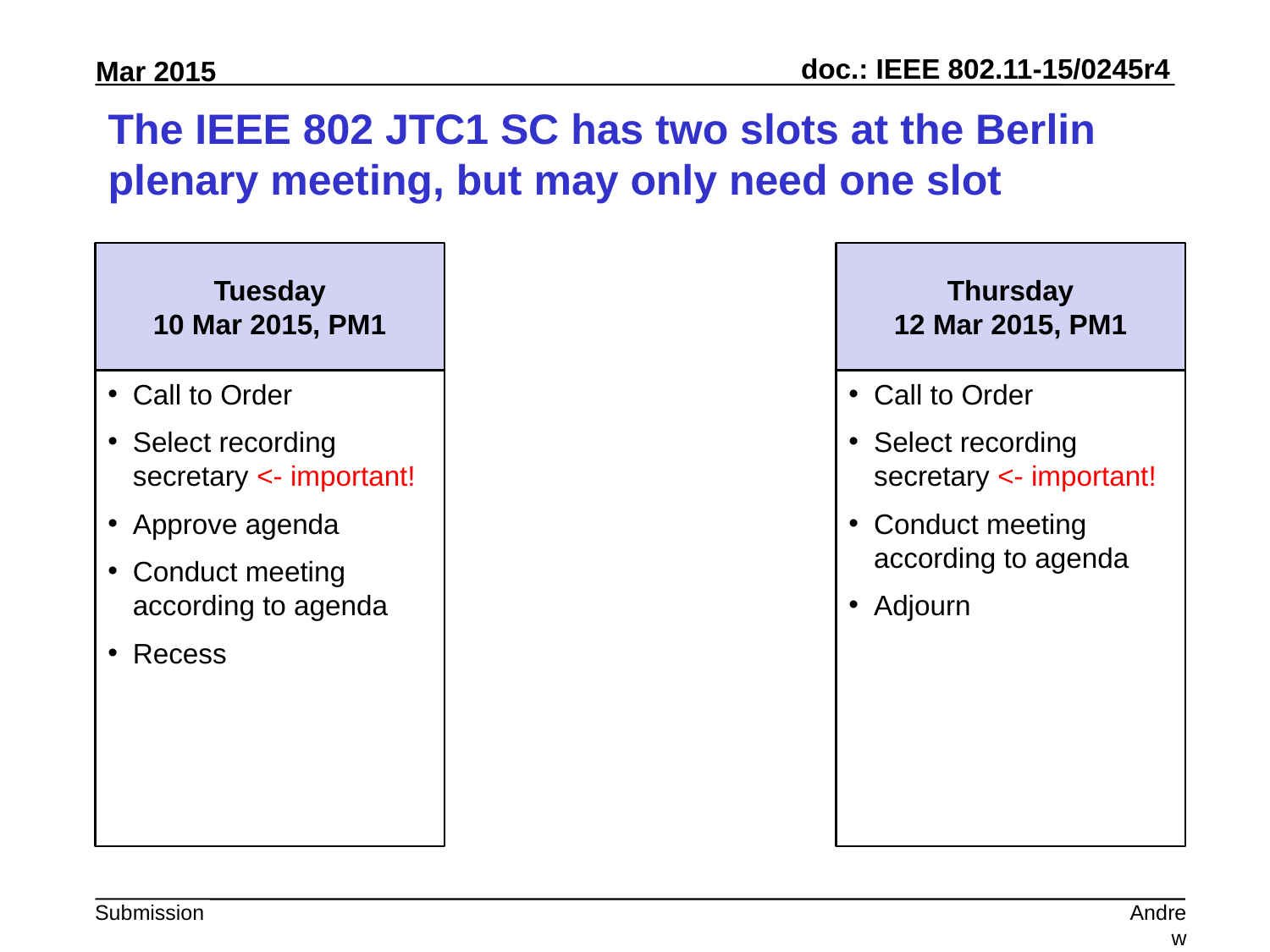

# The IEEE 802 JTC1 SC has two slots at the Berlin plenary meeting, but may only need one slot

Tuesday
10 Mar 2015, PM1
Thursday
12 Mar 2015, PM1
Call to Order
Select recording secretary <- important!
Approve agenda
Conduct meeting according to agenda
Recess
Call to Order
Select recording secretary <- important!
Conduct meeting according to agenda
Adjourn
Andrew Myles, Cisco